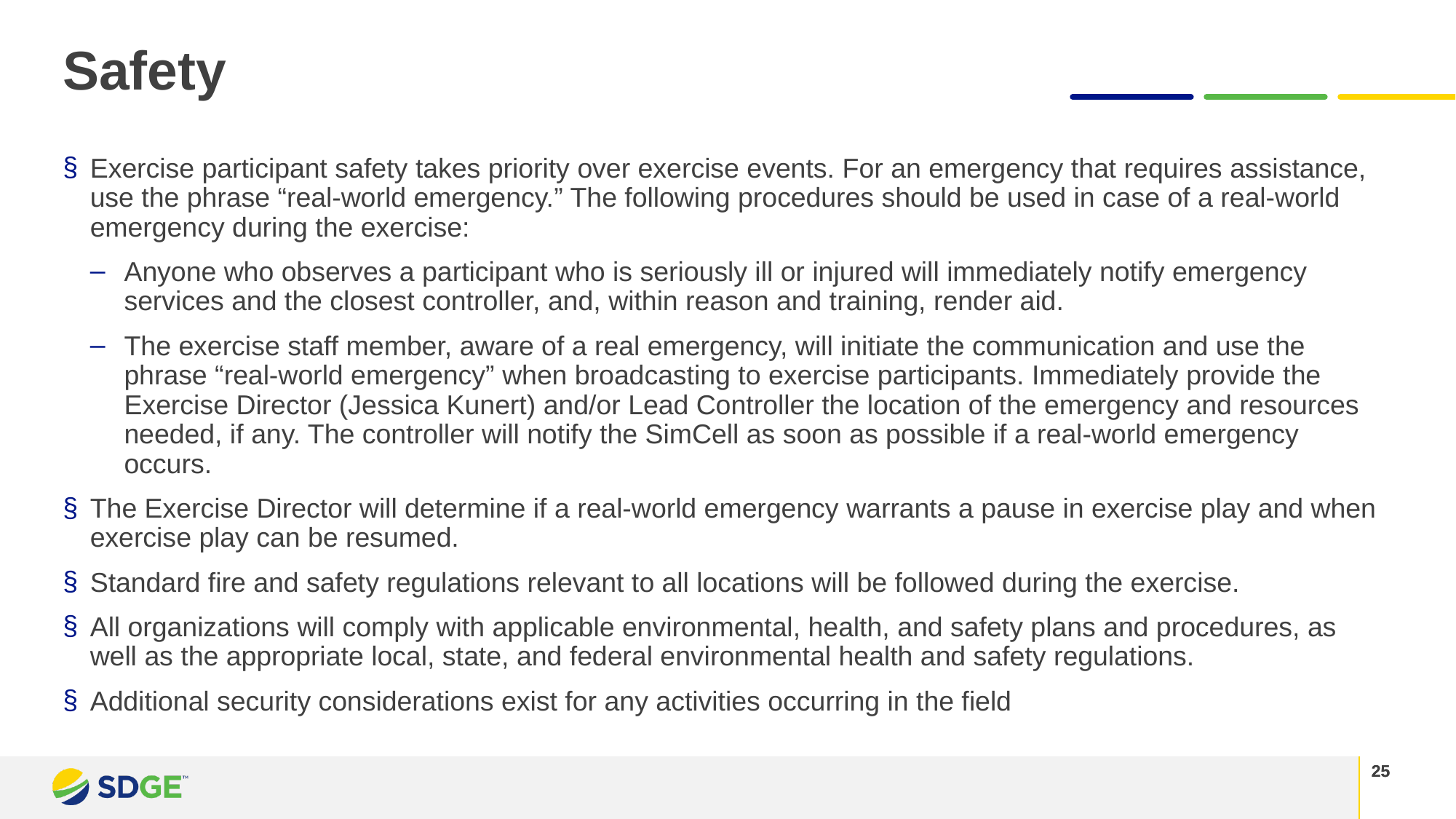

# Safety
Exercise participant safety takes priority over exercise events. For an emergency that requires assistance, use the phrase “real-world emergency.” The following procedures should be used in case of a real-world emergency during the exercise:
Anyone who observes a participant who is seriously ill or injured will immediately notify emergency services and the closest controller, and, within reason and training, render aid.
The exercise staff member, aware of a real emergency, will initiate the communication and use the phrase “real-world emergency” when broadcasting to exercise participants. Immediately provide the Exercise Director (Jessica Kunert) and/or Lead Controller the location of the emergency and resources needed, if any. The controller will notify the SimCell as soon as possible if a real-world emergency occurs.
The Exercise Director will determine if a real-world emergency warrants a pause in exercise play and when exercise play can be resumed.
Standard fire and safety regulations relevant to all locations will be followed during the exercise.
All organizations will comply with applicable environmental, health, and safety plans and procedures, as well as the appropriate local, state, and federal environmental health and safety regulations.
Additional security considerations exist for any activities occurring in the field